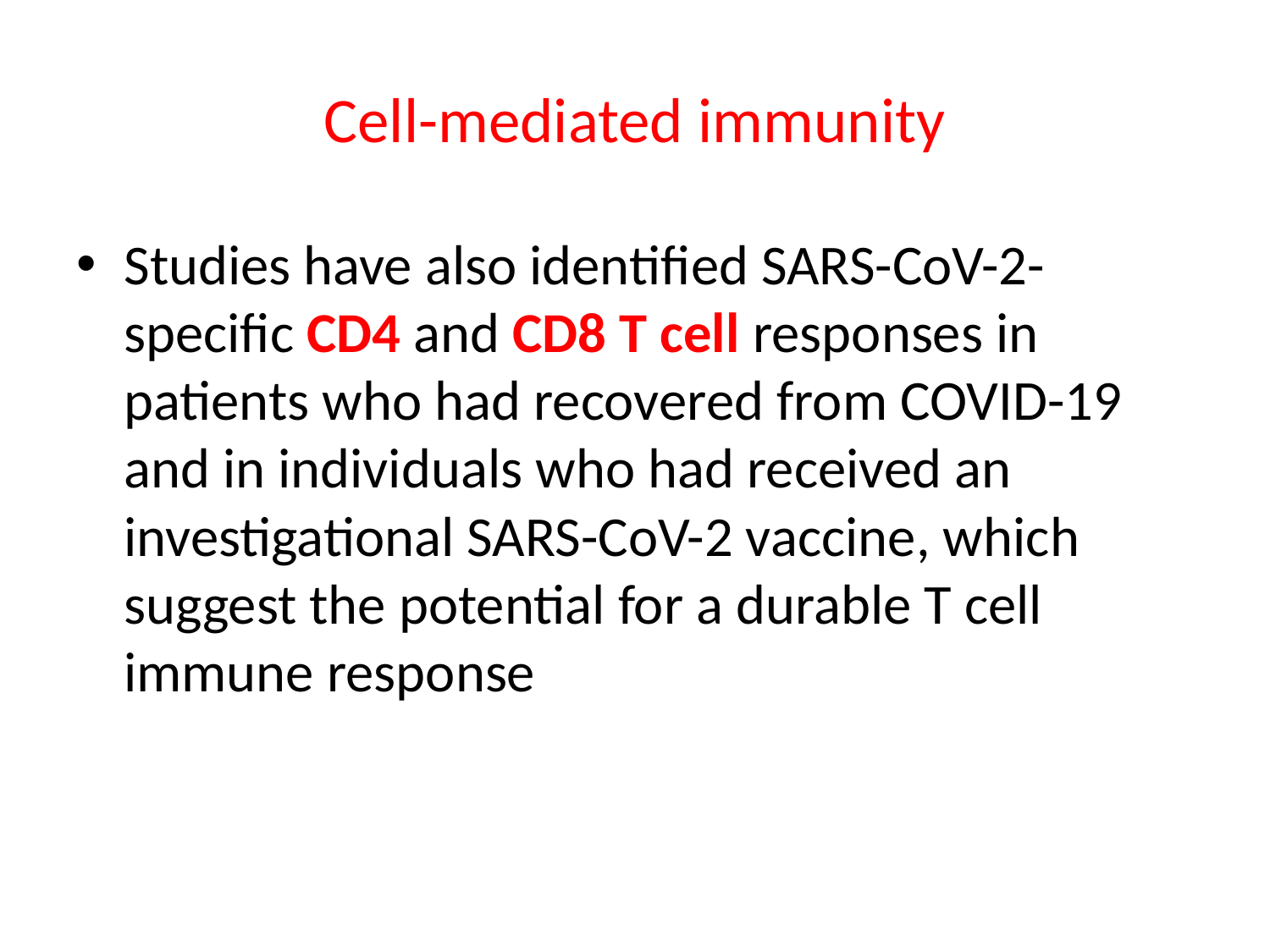

# Cell-mediated immunity
Studies have also identified SARS-CoV-2-specific CD4 and CD8 T cell responses in patients who had recovered from COVID-19 and in individuals who had received an investigational SARS-CoV-2 vaccine, which suggest the potential for a durable T cell immune response